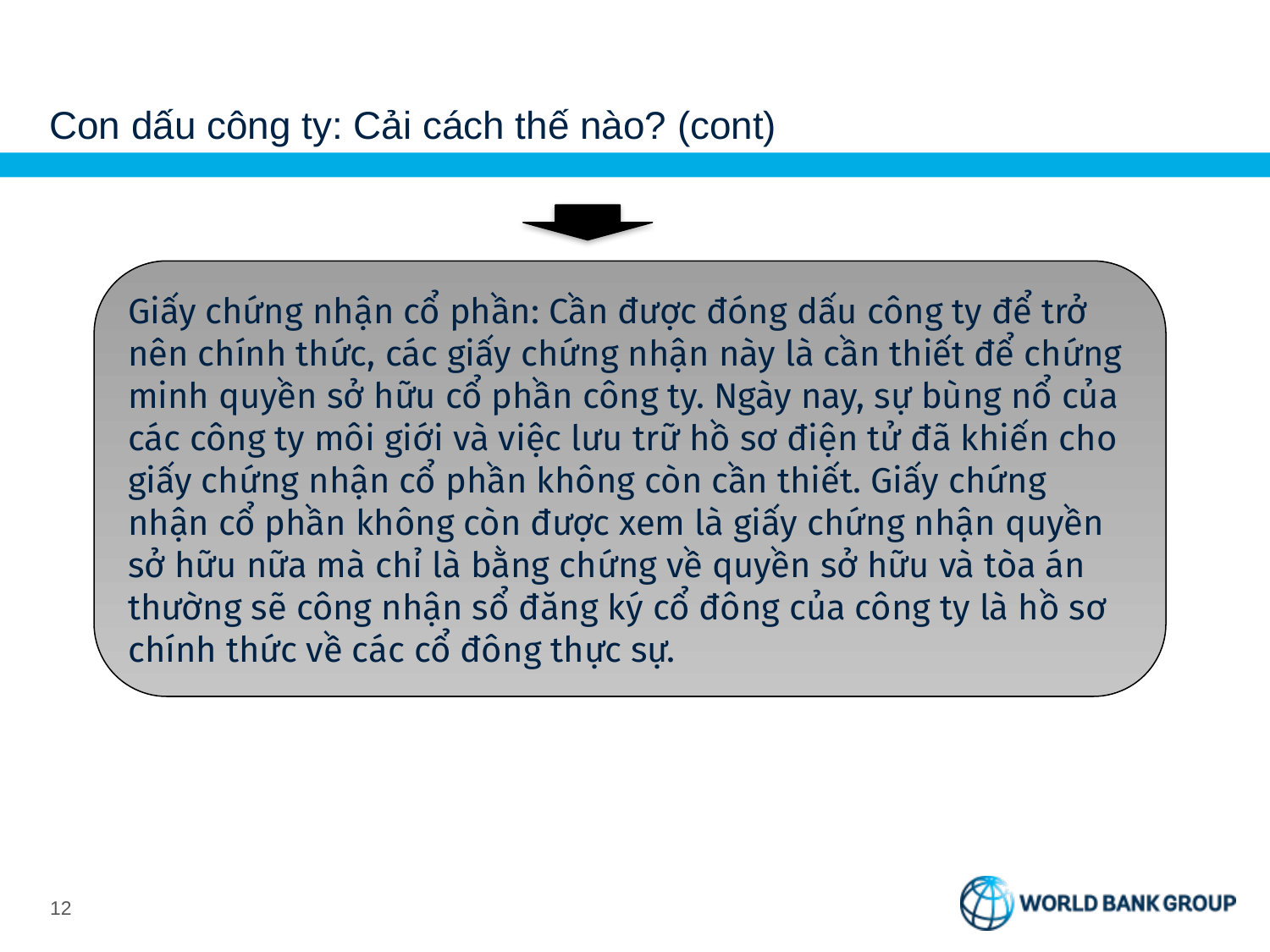

# Con dấu công ty: Cải cách thế nào? (cont)

Giấy chứng nhận cổ phần: Cần được đóng dấu công ty để trở nên chính thức, các giấy chứng nhận này là cần thiết để chứng minh quyền sở hữu cổ phần công ty. Ngày nay, sự bùng nổ của các công ty môi giới và việc lưu trữ hồ sơ điện tử đã khiến cho giấy chứng nhận cổ phần không còn cần thiết. Giấy chứng nhận cổ phần không còn được xem là giấy chứng nhận quyền sở hữu nữa mà chỉ là bằng chứng về quyền sở hữu và tòa án thường sẽ công nhận sổ đăng ký cổ đông của công ty là hồ sơ chính thức về các cổ đông thực sự.
12